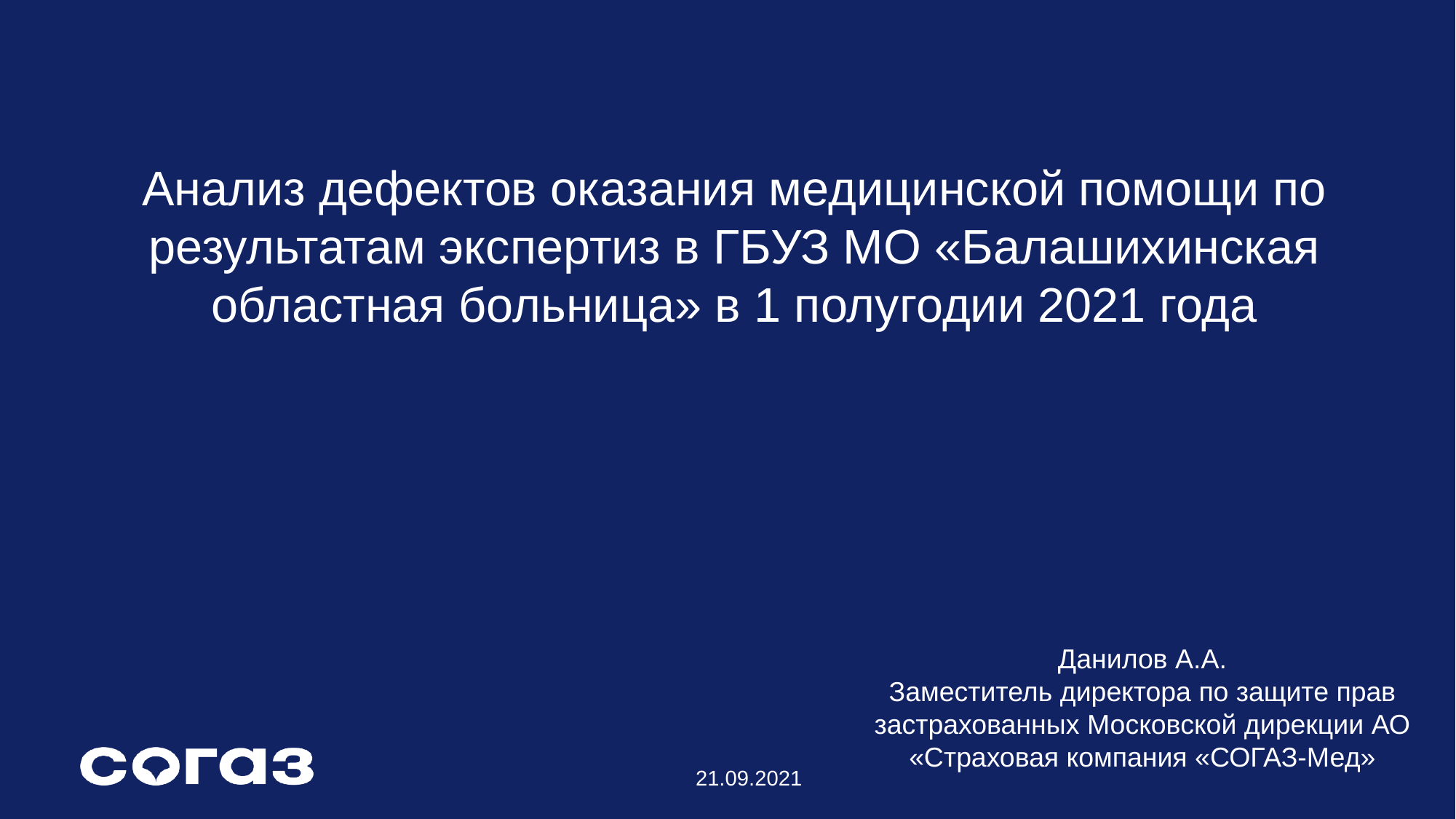

# Анализ дефектов оказания медицинской помощи по результатам экспертиз в ГБУЗ МО «Балашихинская областная больница» в 1 полугодии 2021 года
Данилов А.А.
Заместитель директора по защите прав застрахованных Московской дирекции АО «Страховая компания «СОГАЗ-Мед»

21.09.2021